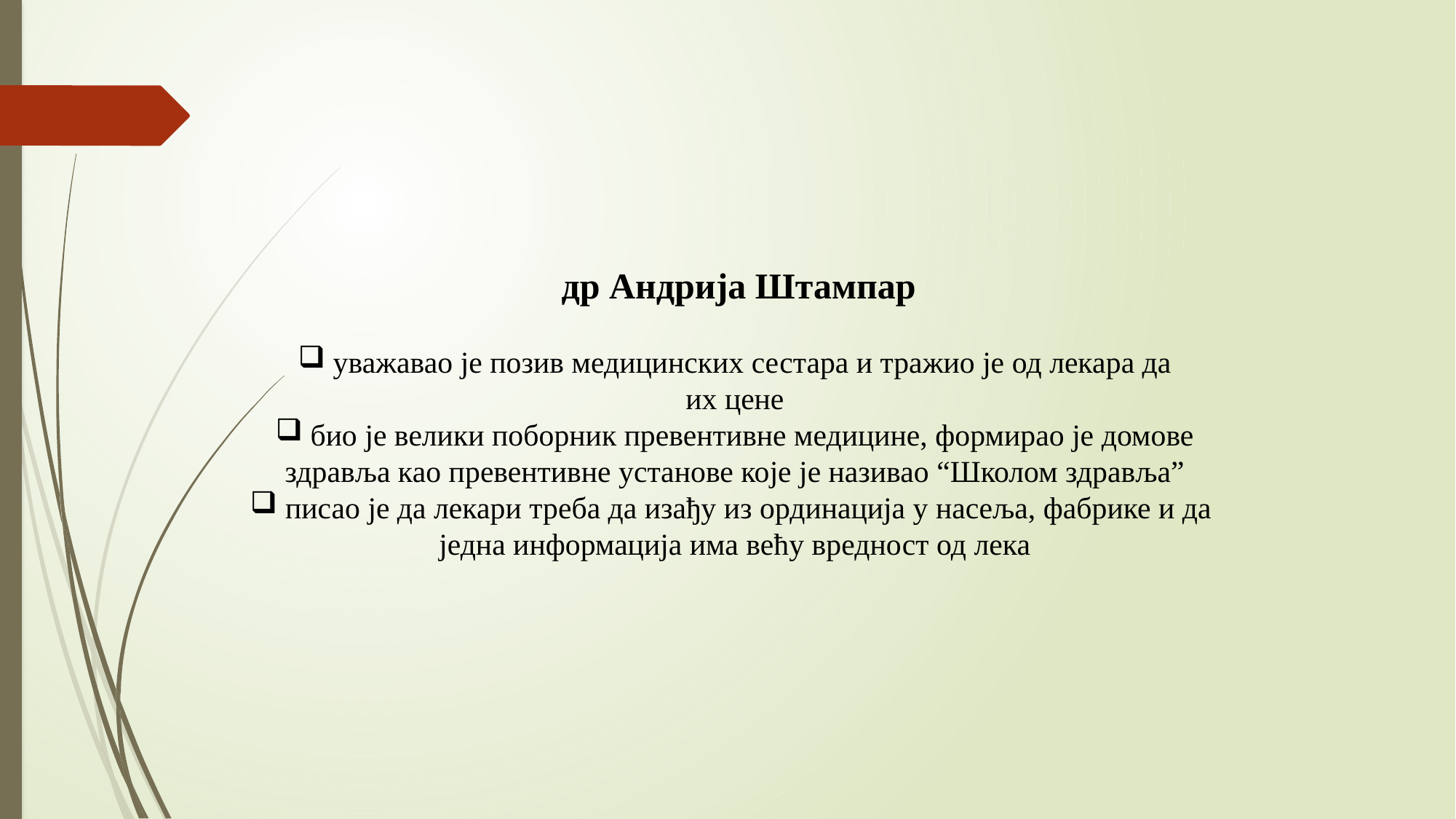

др Андрија Штампар

 уважавао је позив медицинских сестара и тражио је од лекара да
их цене
 био је велики поборник превентивне медицине, формирао је домове
здравља као превентивне установе које је називао “Школом здравља”
 писао је да лекари треба да изађу из ординација у насеља, фабрике и да
једна информација има већу вредност од лека